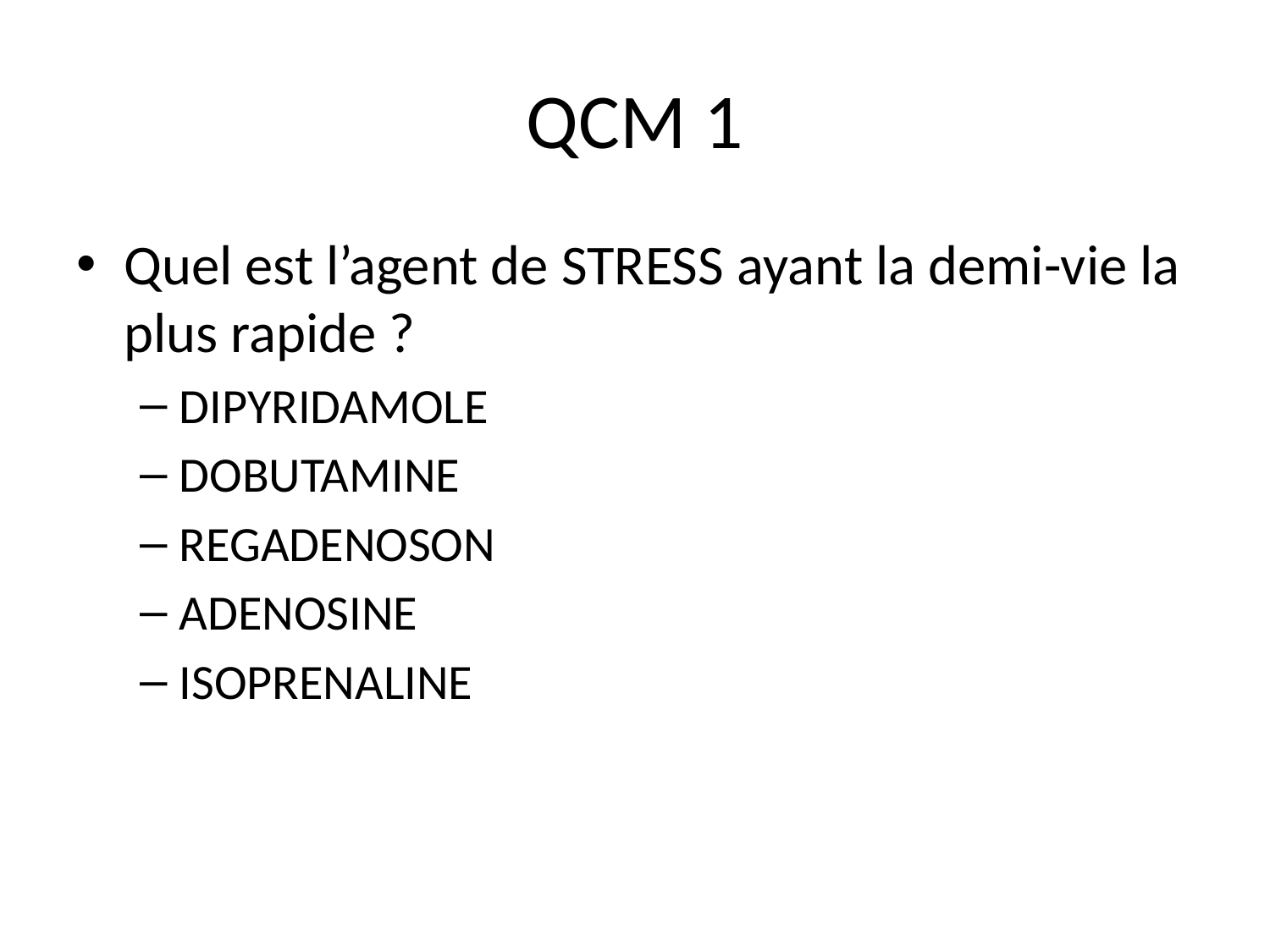

# QCM 1
Quel est l’agent de STRESS ayant la demi-vie la plus rapide ?
DIPYRIDAMOLE
DOBUTAMINE
REGADENOSON
ADENOSINE
ISOPRENALINE